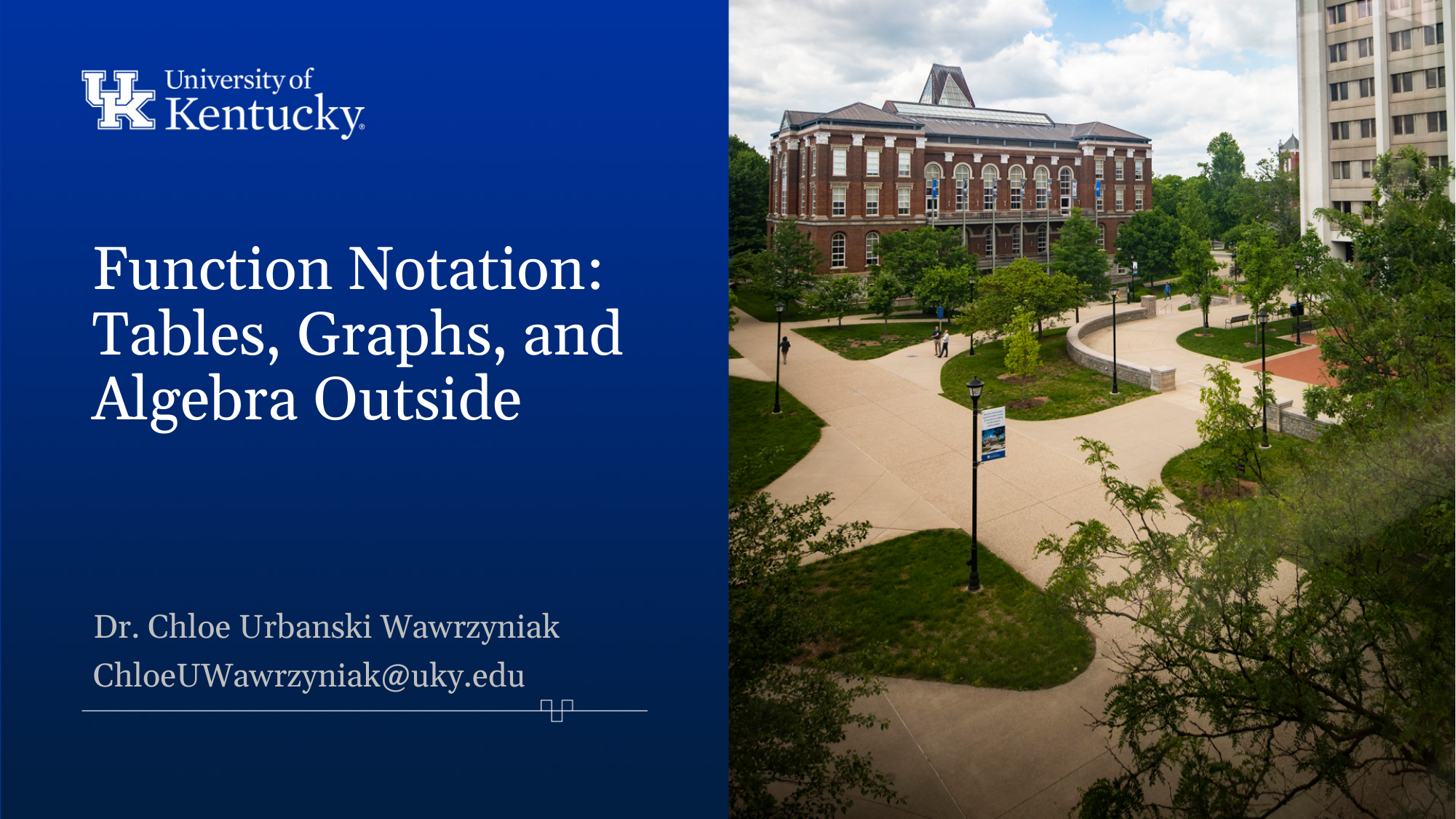

# Function Notation: Tables, Graphs, and Algebra Outside
Dr. Chloe Urbanski Wawrzyniak
ChloeUWawrzyniak@uky.edu